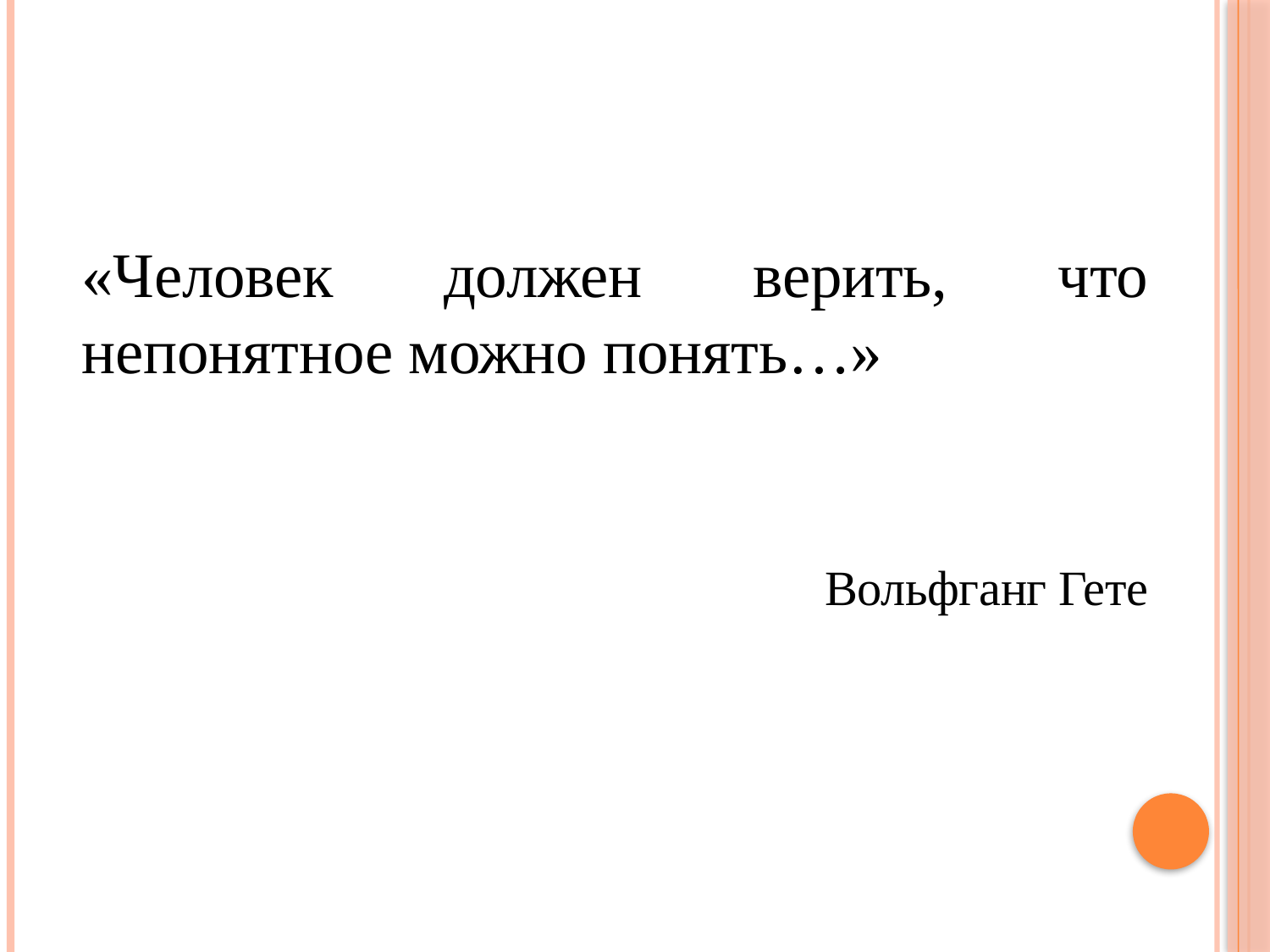

«Человек должен верить, что непонятное можно понять…»

Вольфганг Гете